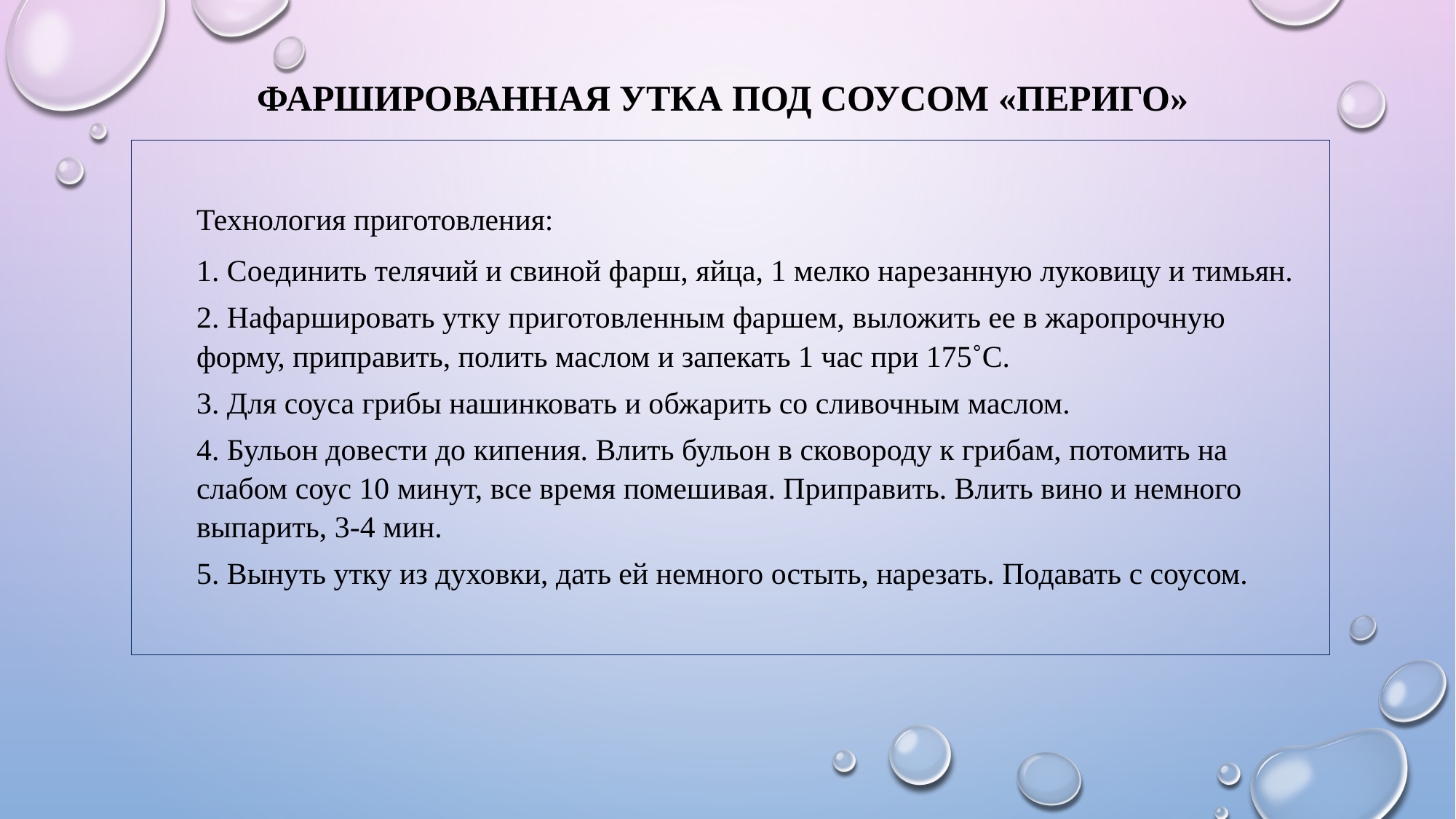

# Фаршированная утка под соусом «Периго»

Технология приготовления:
1. Соединить телячий и свиной фарш, яйца, 1 мелко нарезанную луковицу и тимьян.
2. Нафаршировать утку приготовленным фаршем, выложить ее в жаропрочную форму, приправить, полить маслом и запекать 1 час при 175˚С.
3. Для соуса грибы нашинковать и обжарить со сливочным маслом.
4. Бульон довести до кипения. Влить бульон в сковороду к грибам, потомить на слабом соус 10 минут, все время помешивая. Приправить. Влить вино и немного выпарить, 3-4 мин.
5. Вынуть утку из духовки, дать ей немного остыть, нарезать. Подавать с соусом.